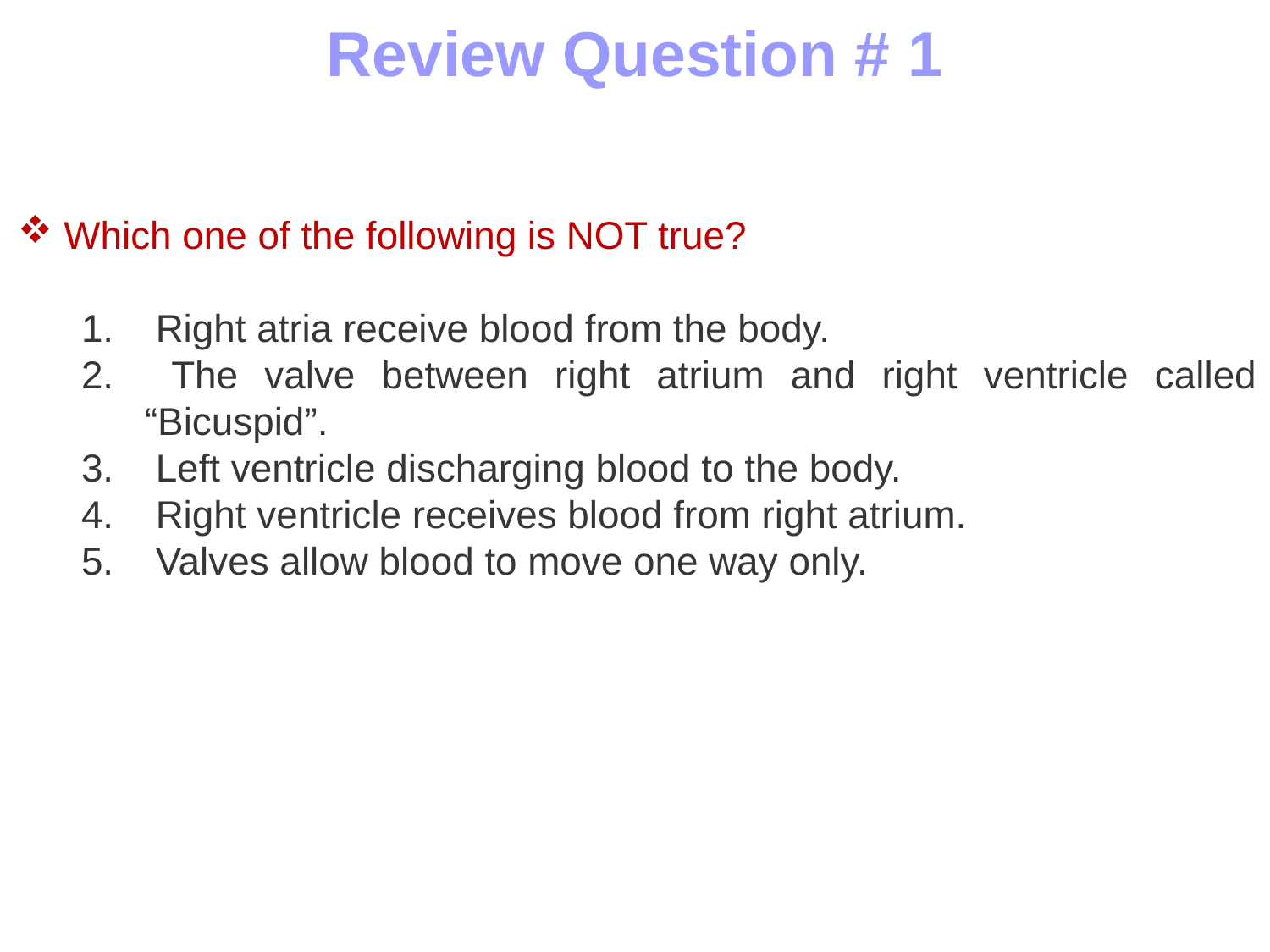

Review Question # 1
 Which one of the following is NOT true?

 Right atria receive blood from the body.
 The valve between right atrium and right ventricle called “Bicuspid”.
 Left ventricle discharging blood to the body.
 Right ventricle receives blood from right atrium.
 Valves allow blood to move one way only.